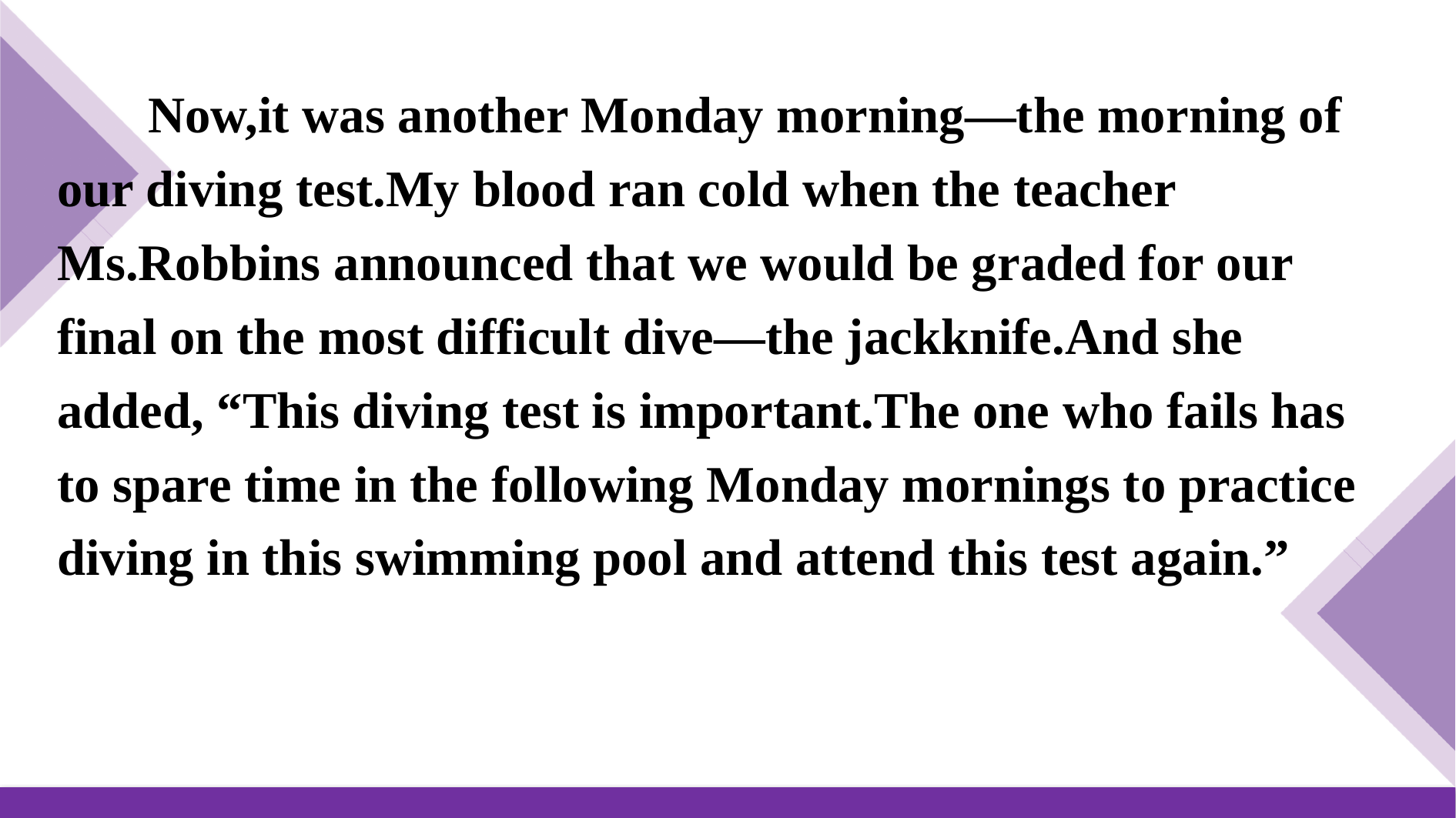

Now,it was another Monday morning—the morning of our diving test.My blood ran cold when the teacher Ms.Robbins announced that we would be graded for our final on the most difficult dive—the jackknife.And she added, “This diving test is important.The one who fails has to spare time in the following Monday mornings to practice diving in this swimming pool and attend this test again.”